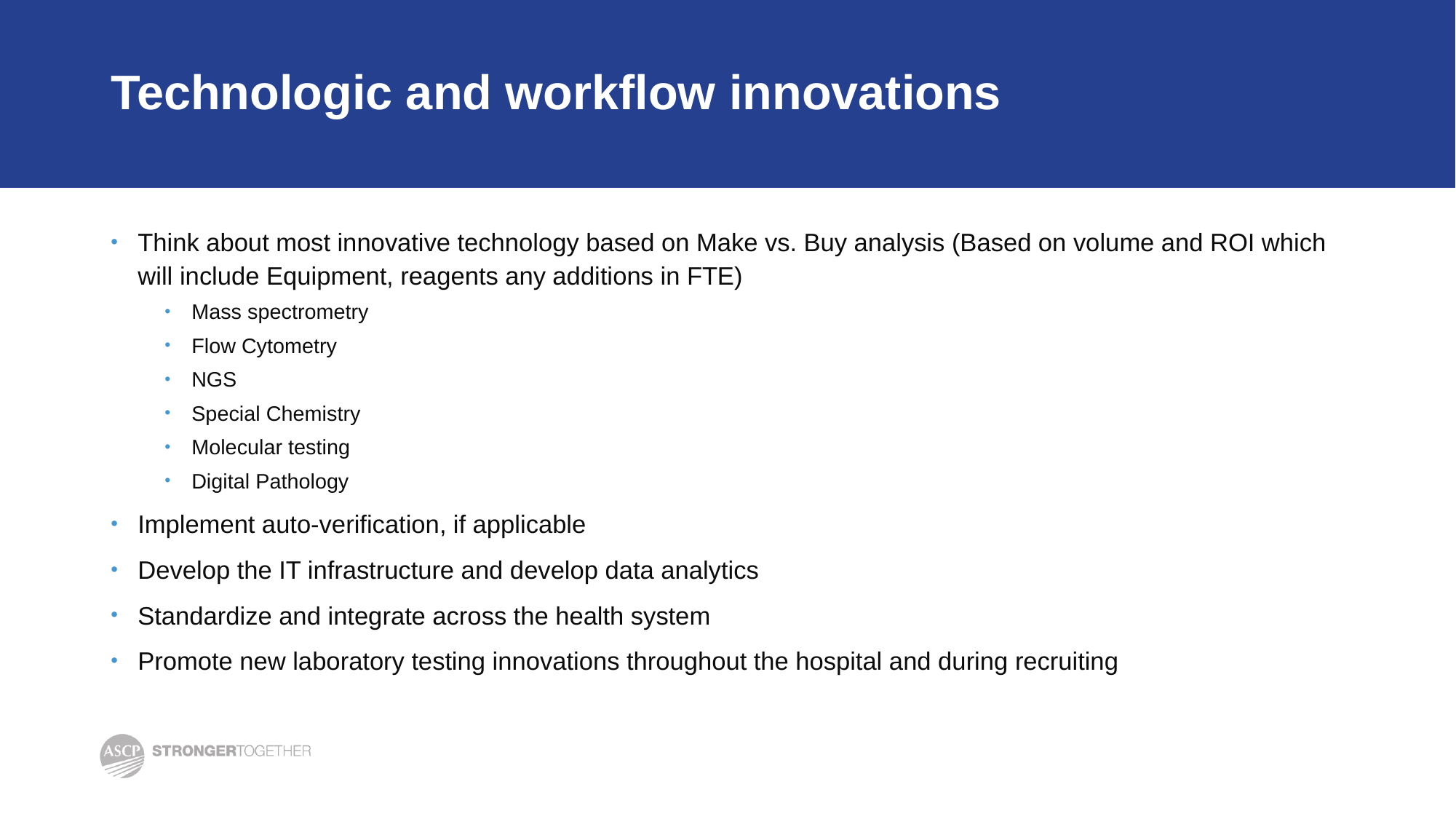

# Technologic and workflow innovations
Think about most innovative technology based on Make vs. Buy analysis (Based on volume and ROI which will include Equipment, reagents any additions in FTE)
Mass spectrometry
Flow Cytometry
NGS
Special Chemistry
Molecular testing
Digital Pathology
Implement auto-verification, if applicable
Develop the IT infrastructure and develop data analytics
Standardize and integrate across the health system
Promote new laboratory testing innovations throughout the hospital and during recruiting